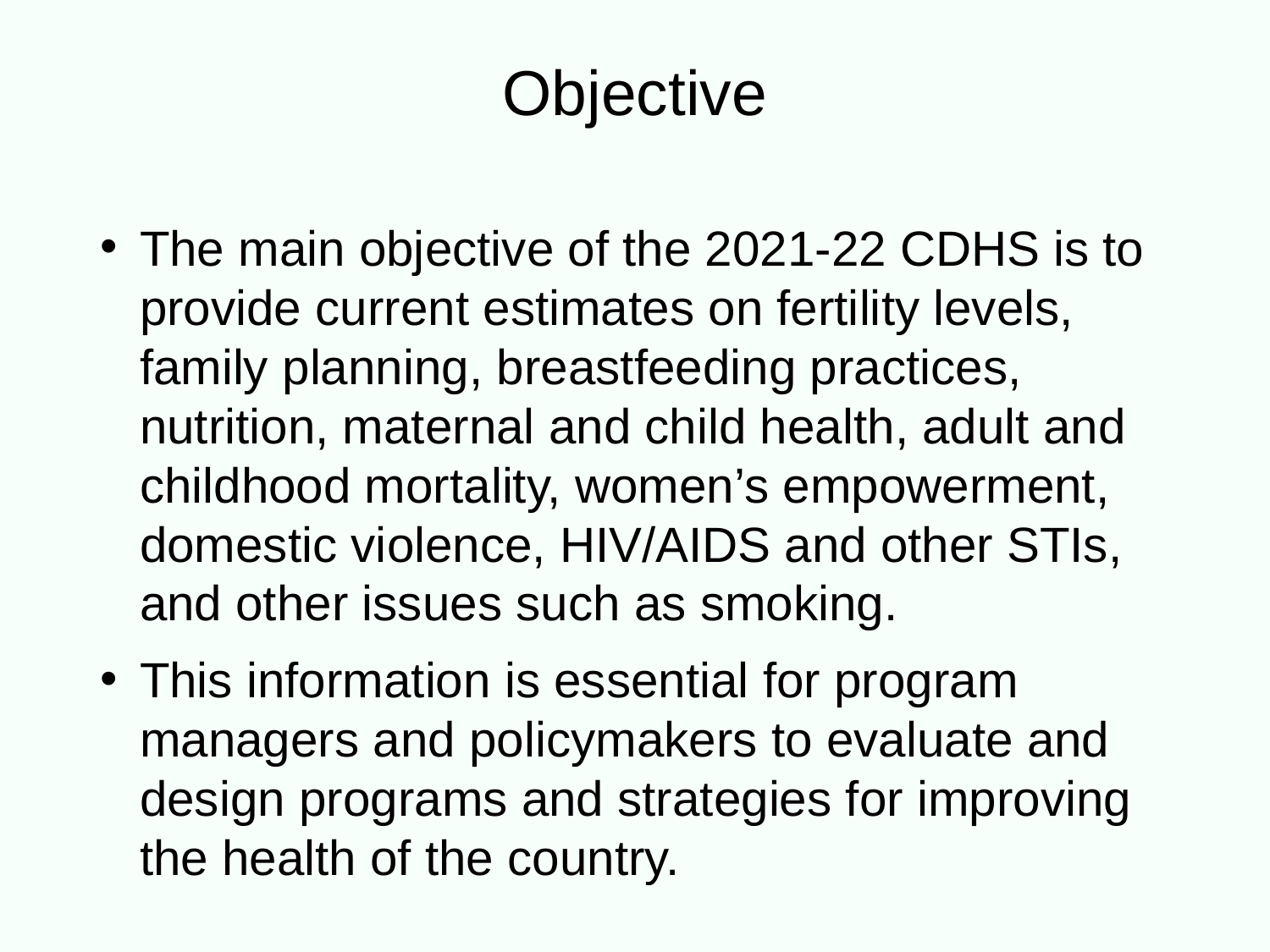

# Objective
The main objective of the 2021-22 CDHS is to provide current estimates on fertility levels, family planning, breastfeeding practices, nutrition, maternal and child health, adult and childhood mortality, women’s empowerment, domestic violence, HIV/AIDS and other STIs, and other issues such as smoking.
This information is essential for program managers and policymakers to evaluate and design programs and strategies for improving the health of the country.